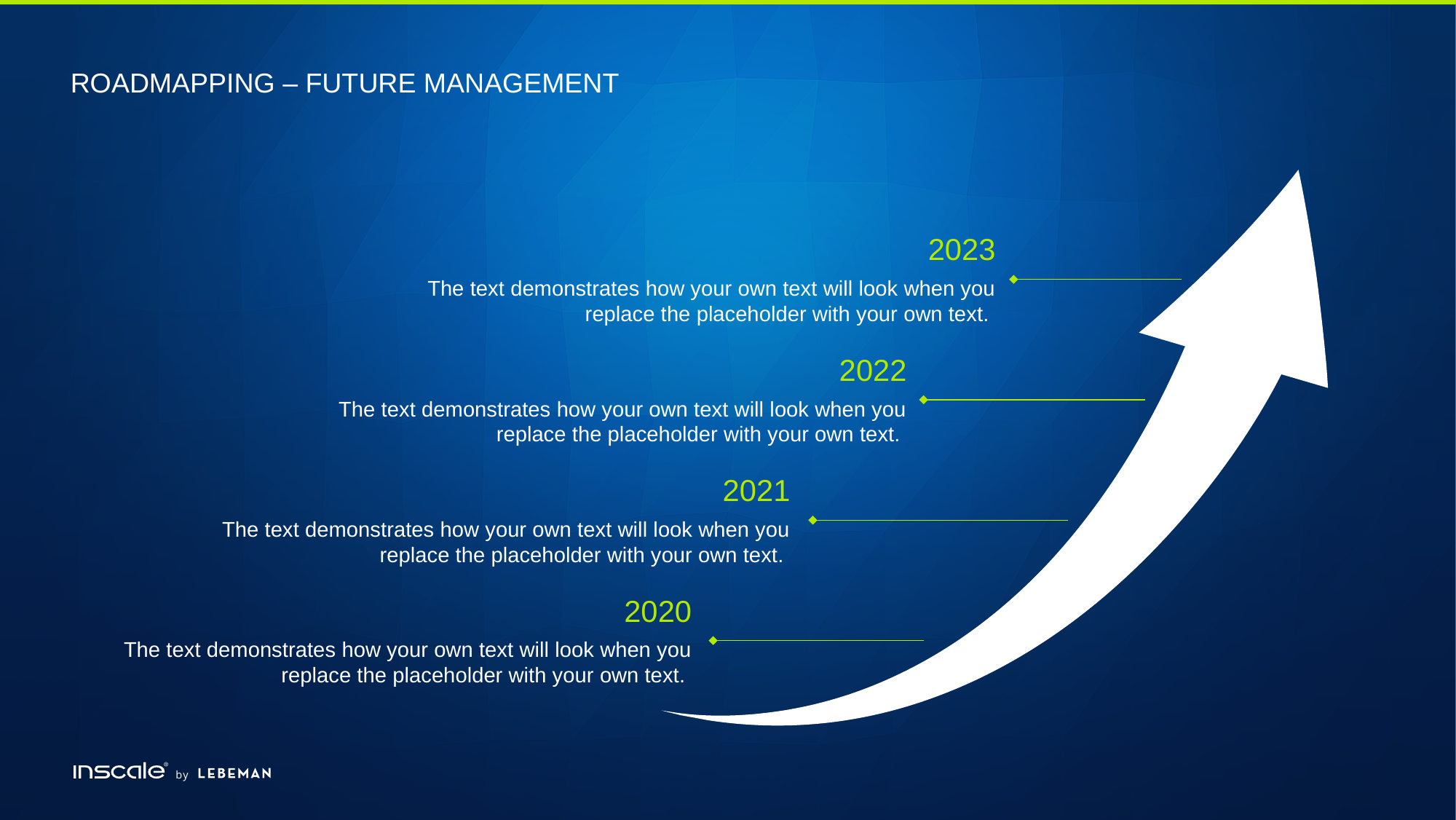

# Roadmapping – future management

2023
The text demonstrates how your own text will look when you replace the placeholder with your own text.
2022
The text demonstrates how your own text will look when you replace the placeholder with your own text.
2021
The text demonstrates how your own text will look when you replace the placeholder with your own text.
2020
The text demonstrates how your own text will look when you replace the placeholder with your own text.